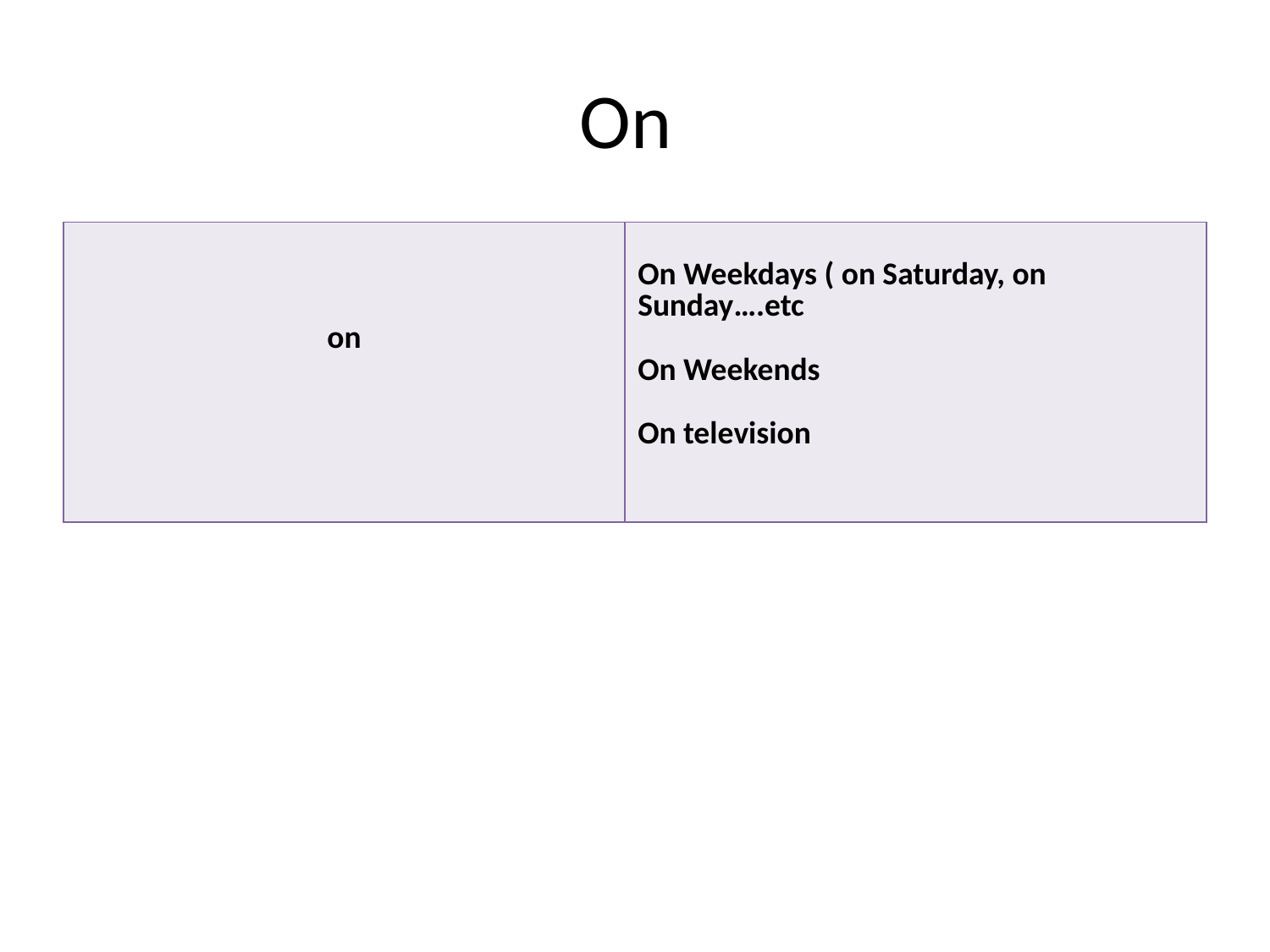

# On
| on | On Weekdays ( on Saturday, on Sunday….etc On Weekends On television |
| --- | --- |